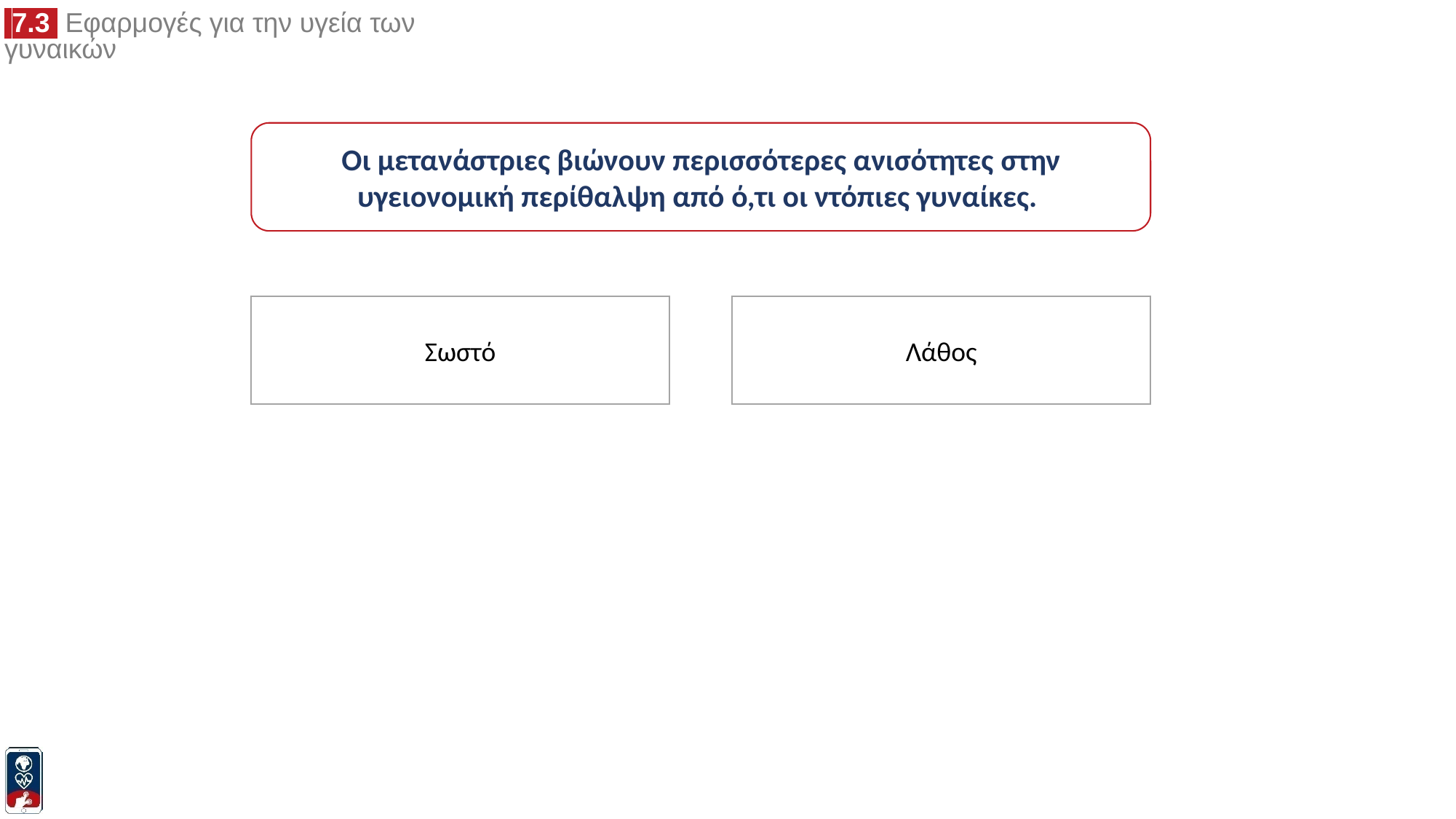

Οι μετανάστριες βιώνουν περισσότερες ανισότητες στην υγειονομική περίθαλψη από ό,τι οι ντόπιες γυναίκες.
Λάθος
Σωστό